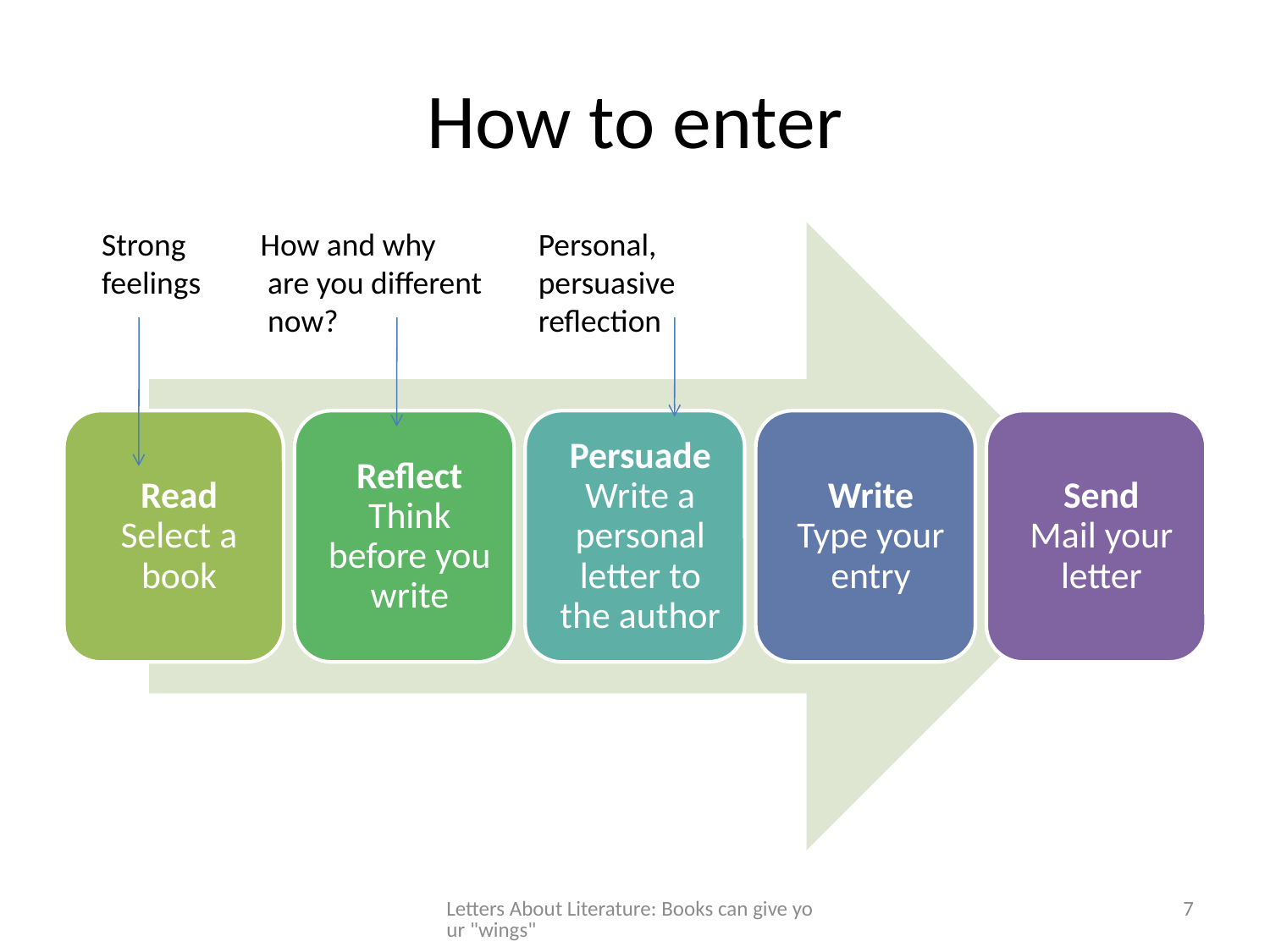

# How to enter
Strong feelings
How and why
 are you different
 now?
Personal,
persuasive reflection
Read
Select a book
Reflect
Think before you write
Persuade
Write a personal letter to the author
Write
Type your entry
Send
Mail your letter
Letters About Literature: Books can give your "wings"
7